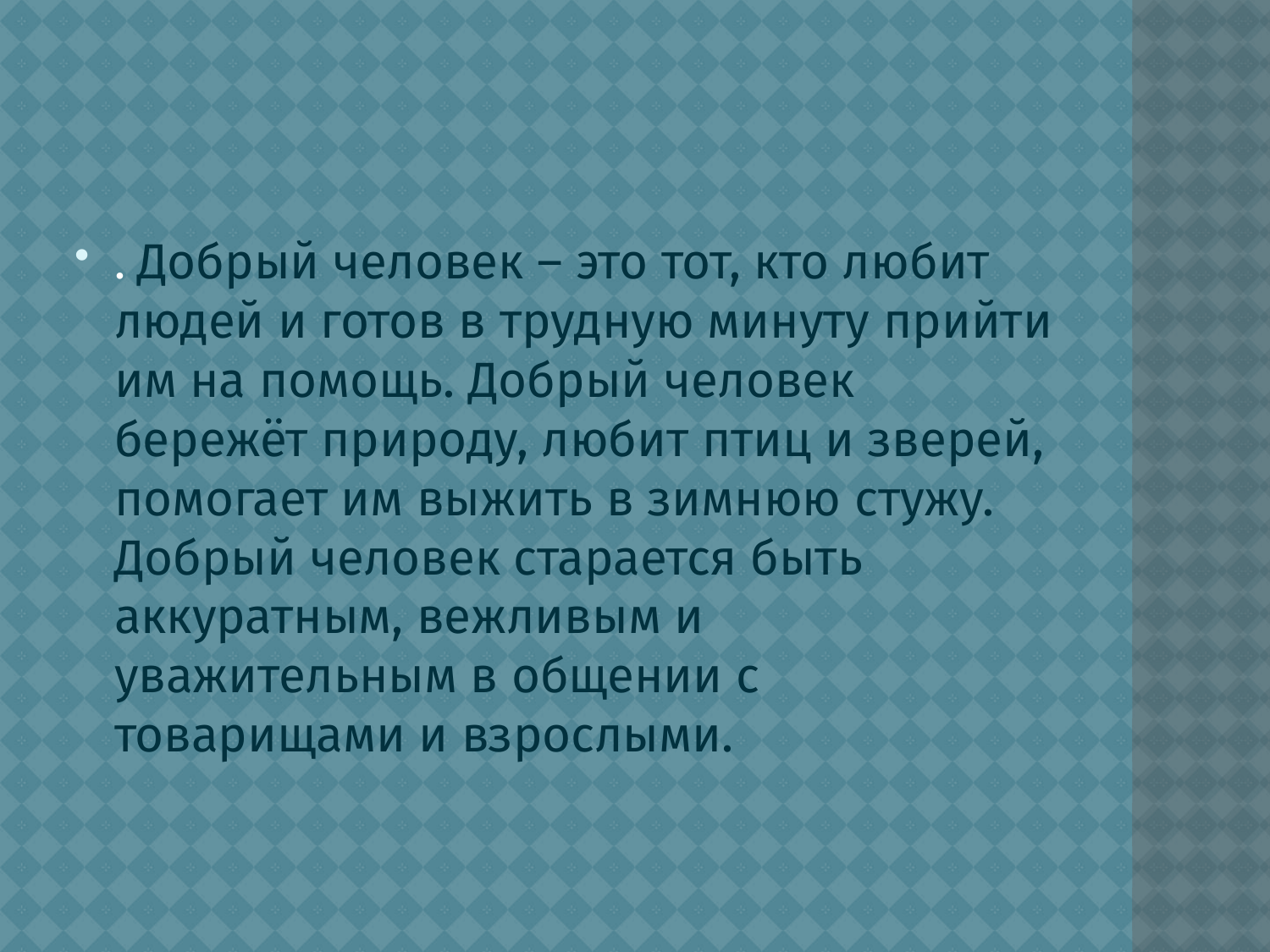

#
. Добрый человек – это тот, кто любит людей и готов в трудную минуту прийти им на помощь. Добрый человек бережёт природу, любит птиц и зверей, помогает им выжить в зимнюю стужу. Добрый человек старается быть аккуратным, вежливым и уважительным в общении с товарищами и взрослыми.